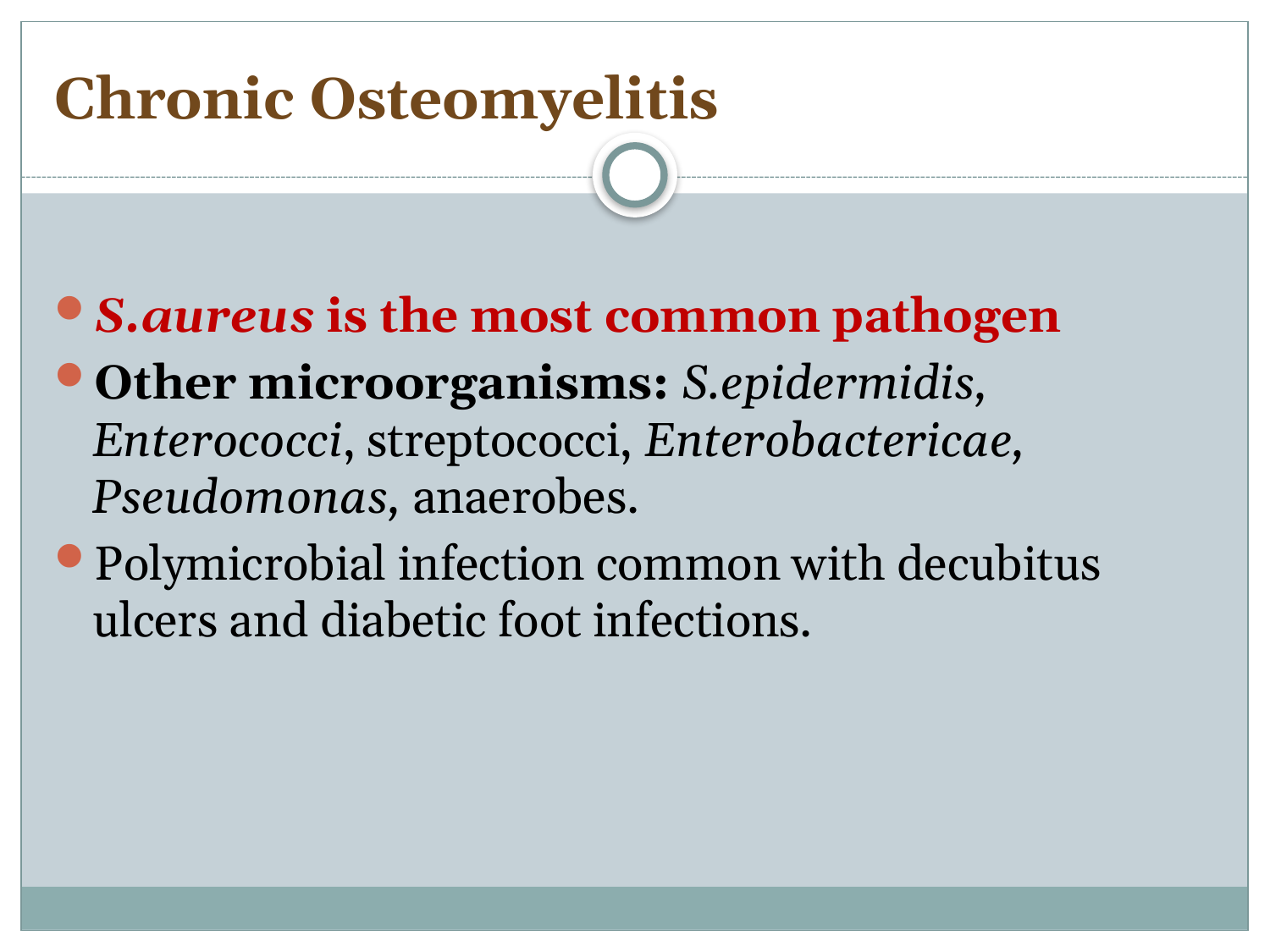

# Chronic Osteomyelitis

S.aureus is the most common pathogen
Other microorganisms: S.epidermidis, Enterococci, streptococci, Enterobactericae, Pseudomonas, anaerobes.
Polymicrobial infection common with decubitus ulcers and diabetic foot infections.